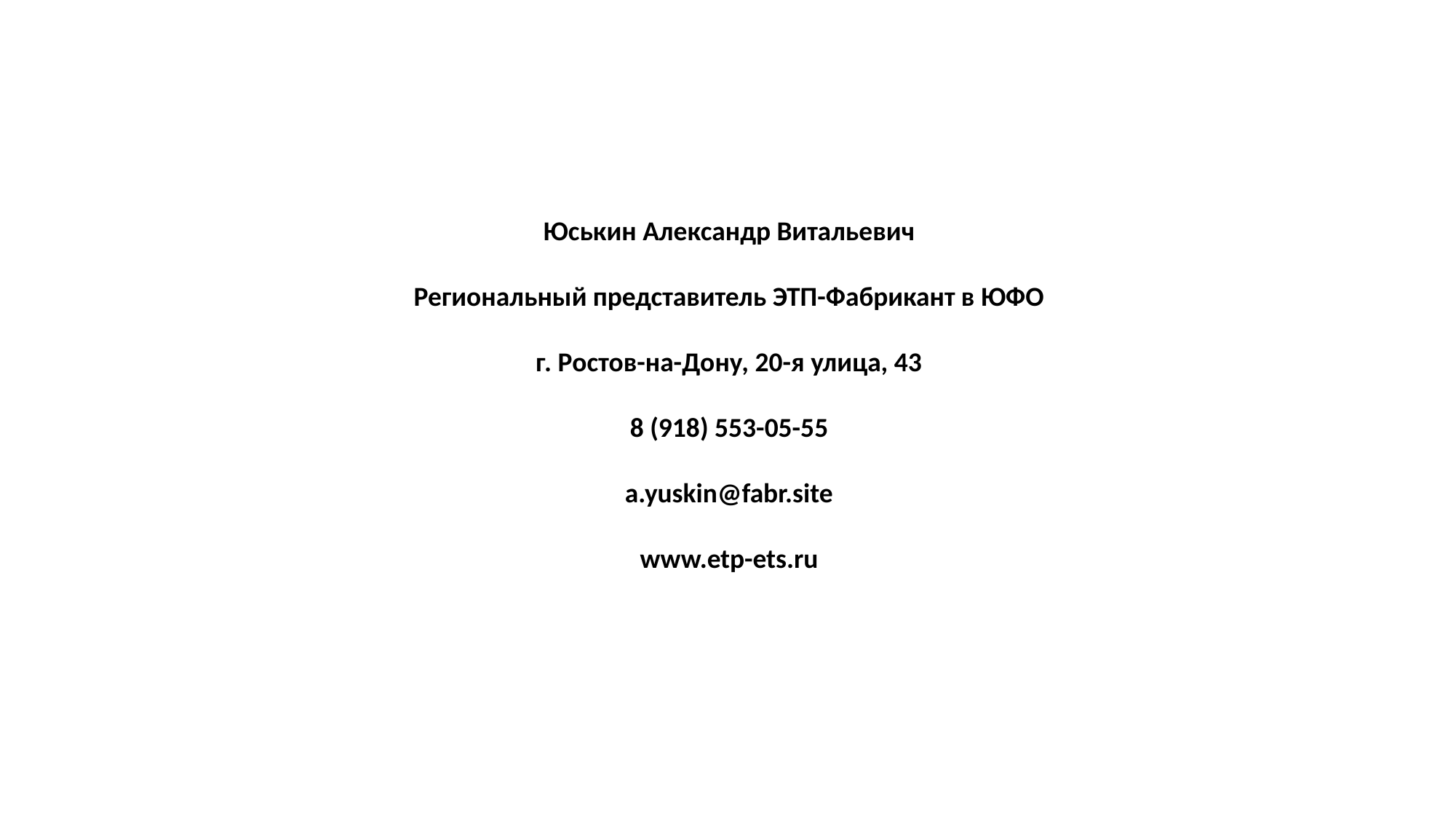

Юськин Александр Витальевич

Региональный представитель ЭТП-Фабрикант в ЮФО

г. Ростов-на-Дону, 20-я улица, 43

8 (918) 553-05-55

a.yuskin@fabr.site

www.etp-ets.ru